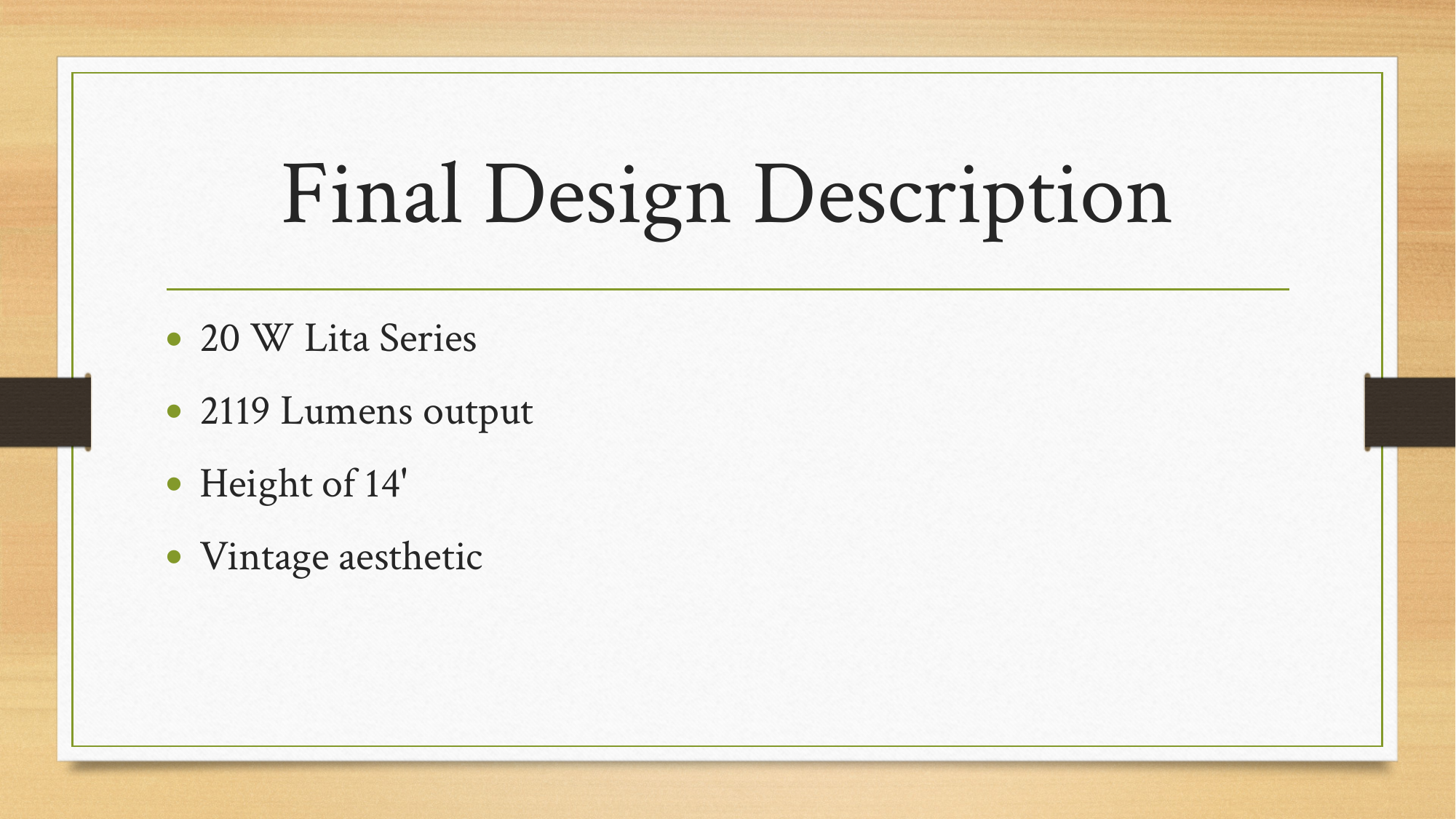

# Final Design Description
20 W Lita Series
2119 Lumens output
Height of 14'
Vintage aesthetic